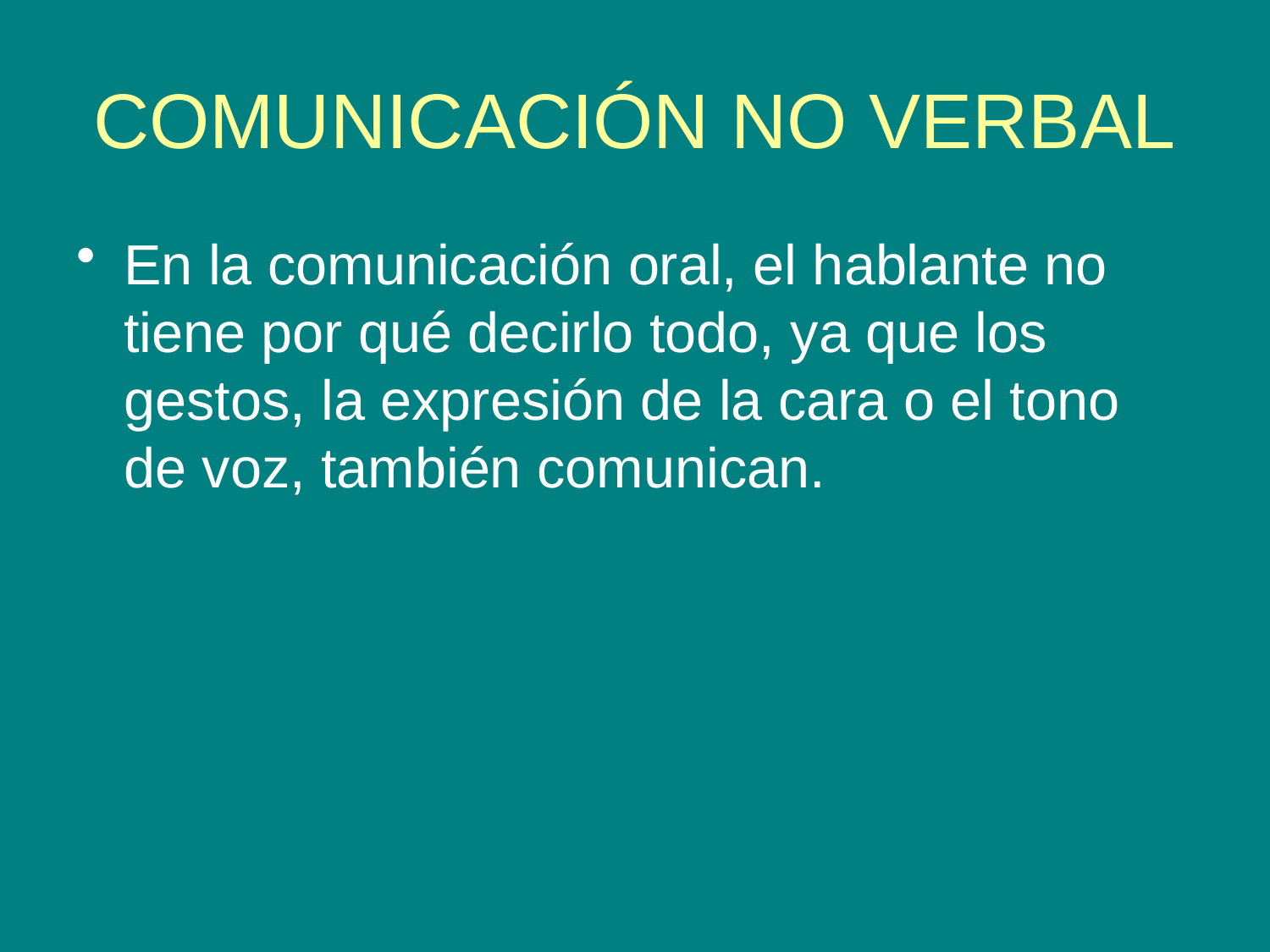

# COMUNICACIÓN NO VERBAL
En la comunicación oral, el hablante no tiene por qué decirlo todo, ya que los gestos, la expresión de la cara o el tono de voz, también comunican.